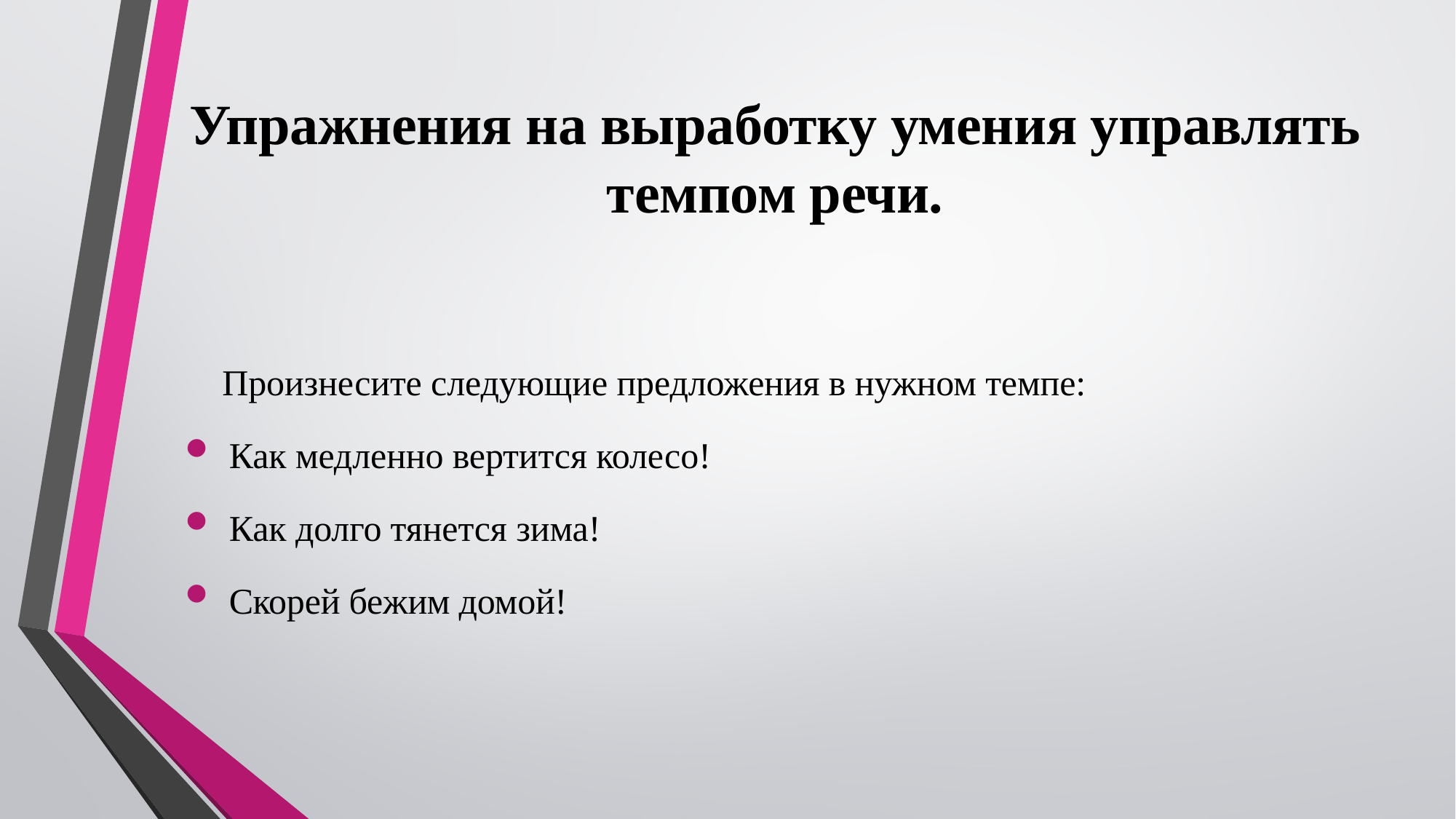

# Упражнения на выработку умения управлять темпом речи.
Произнесите следующие предложения в нужном темпе:
Как медленно вертится колесо!
Как долго тянется зима!
Скорей бежим домой!